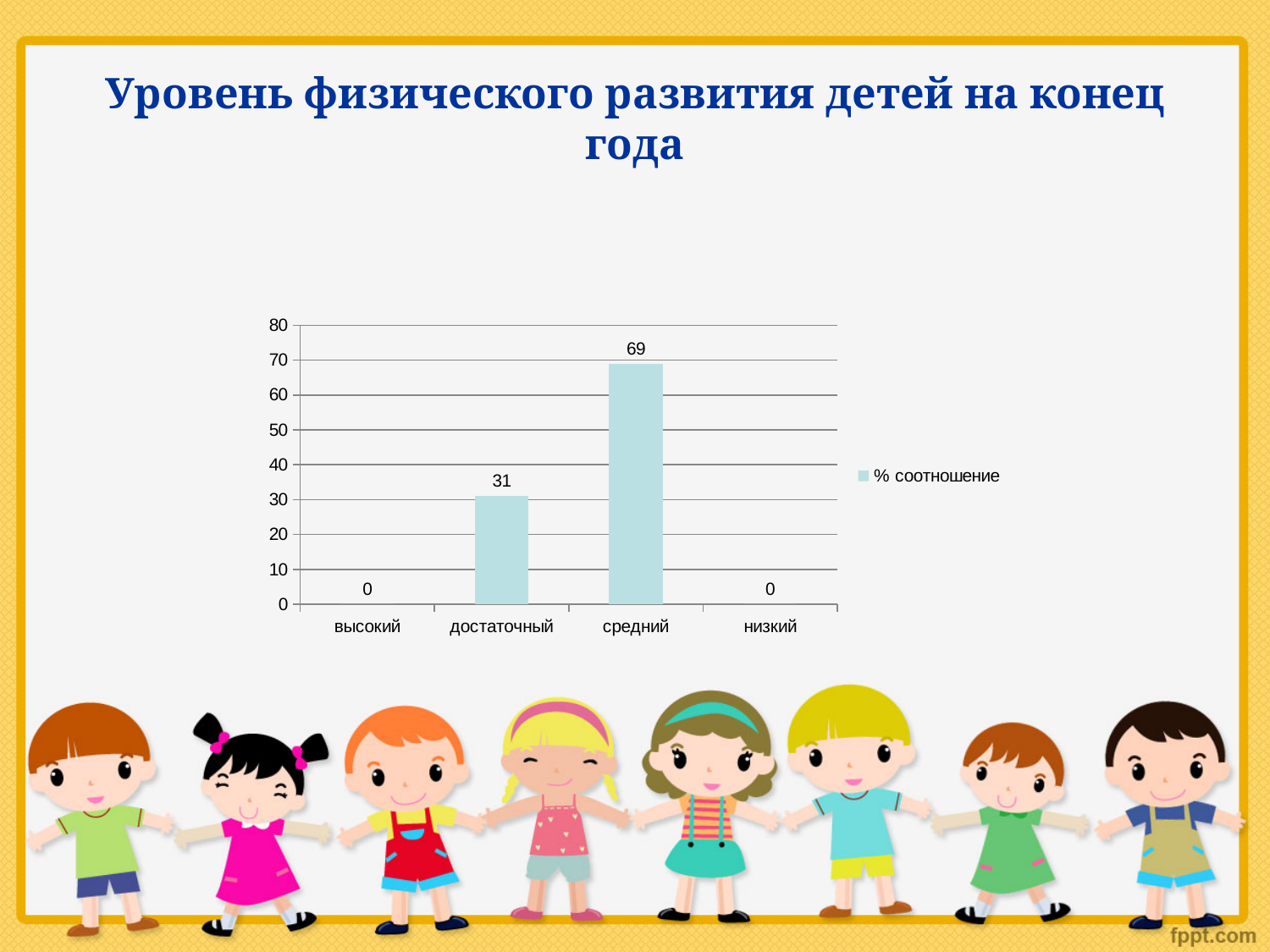

# Уровень физического развития детей на конец года

### Chart

| Category | % соотношение |
|---|---|
| высокий | 0.0 |
| достаточный | 31.0 |
| средний | 69.0 |
| низкий | 0.0 |